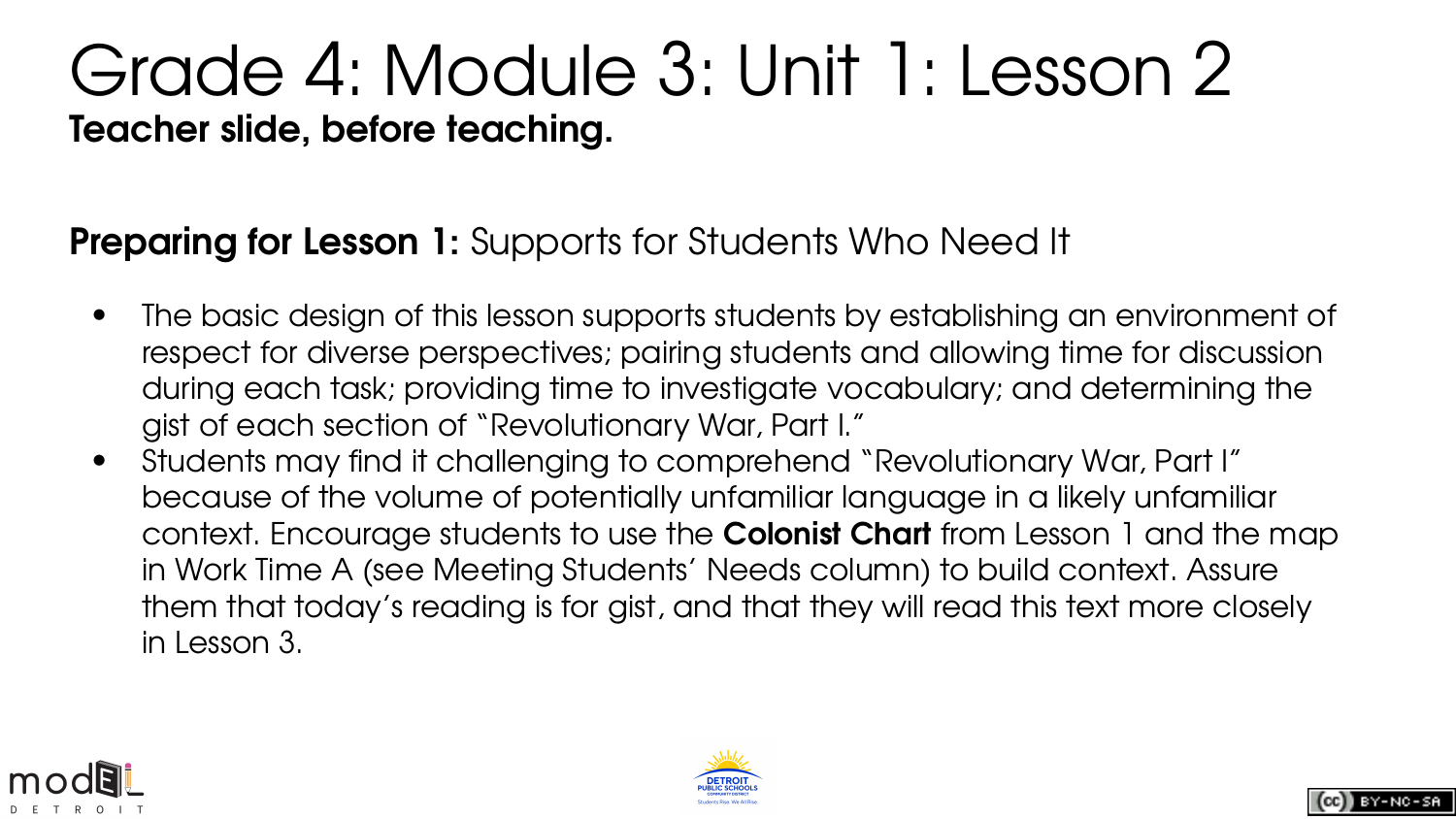

# Grade 4: Module 3: Unit 1: Lesson 2
Teacher slide, before teaching.

Preparing for Lesson 1: Supports for Students Who Need It

The basic design of this lesson supports students by establishing an environment of respect for diverse perspectives; pairing students and allowing time for discussion during each task; providing time to investigate vocabulary; and determining the gist of each section of “Revolutionary War, Part I.”
Students may find it challenging to comprehend “Revolutionary War, Part I” because of the volume of potentially unfamiliar language in a likely unfamiliar context. Encourage students to use the Colonist Chart from Lesson 1 and the map in Work Time A (see Meeting Students’ Needs column) to build context. Assure them that today’s reading is for gist, and that they will read this text more closely in Lesson 3.